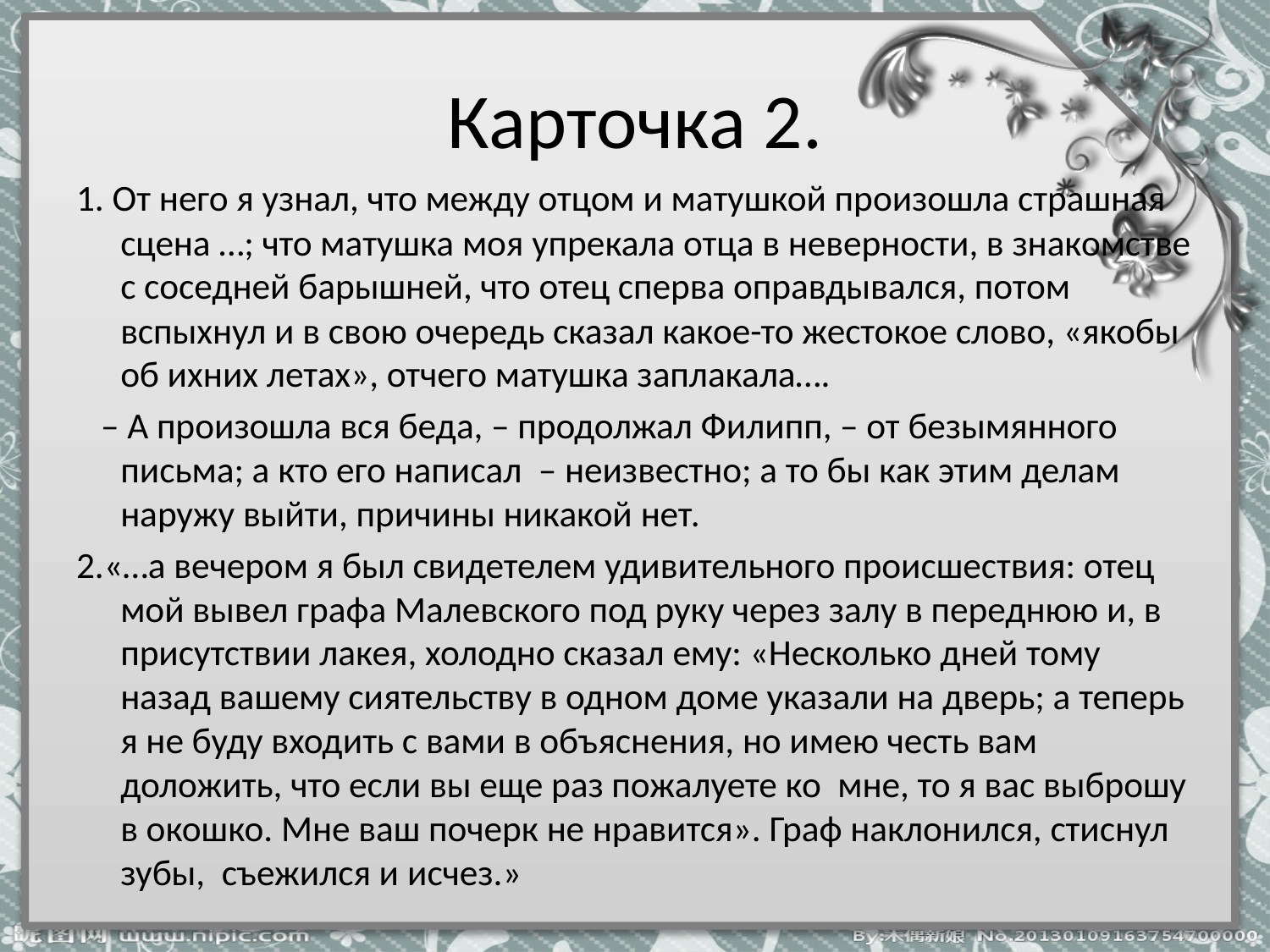

# Карточка 2.
1. От него я узнал, что между отцом и матушкой произошла страшная сцена …; что матушка моя упрекала отца в неверности, в знакомстве с соседней барышней, что отец сперва оправдывался, потом вспыхнул и в свою очередь сказал какое-то жестокое слово, «якобы об ихних летах», отчего матушка заплакала….
   – А произошла вся беда, – продолжал Филипп, – от безымянного письма; а кто его написал  – неизвестно; а то бы как этим делам наружу выйти, причины никакой нет.
2.«…а вечером я был свидетелем удивительного происшествия: отец мой вывел графа Малевского под руку через залу в переднюю и, в присутствии лакея, холодно сказал ему: «Несколько дней тому назад вашему сиятельству в одном доме указали на дверь; а теперь я не буду входить с вами в объяснения, но имею честь вам доложить, что если вы еще раз пожалуете ко  мне, то я вас выброшу в окошко. Мне ваш почерк не нравится». Граф наклонился, стиснул зубы,  съежился и исчез.»